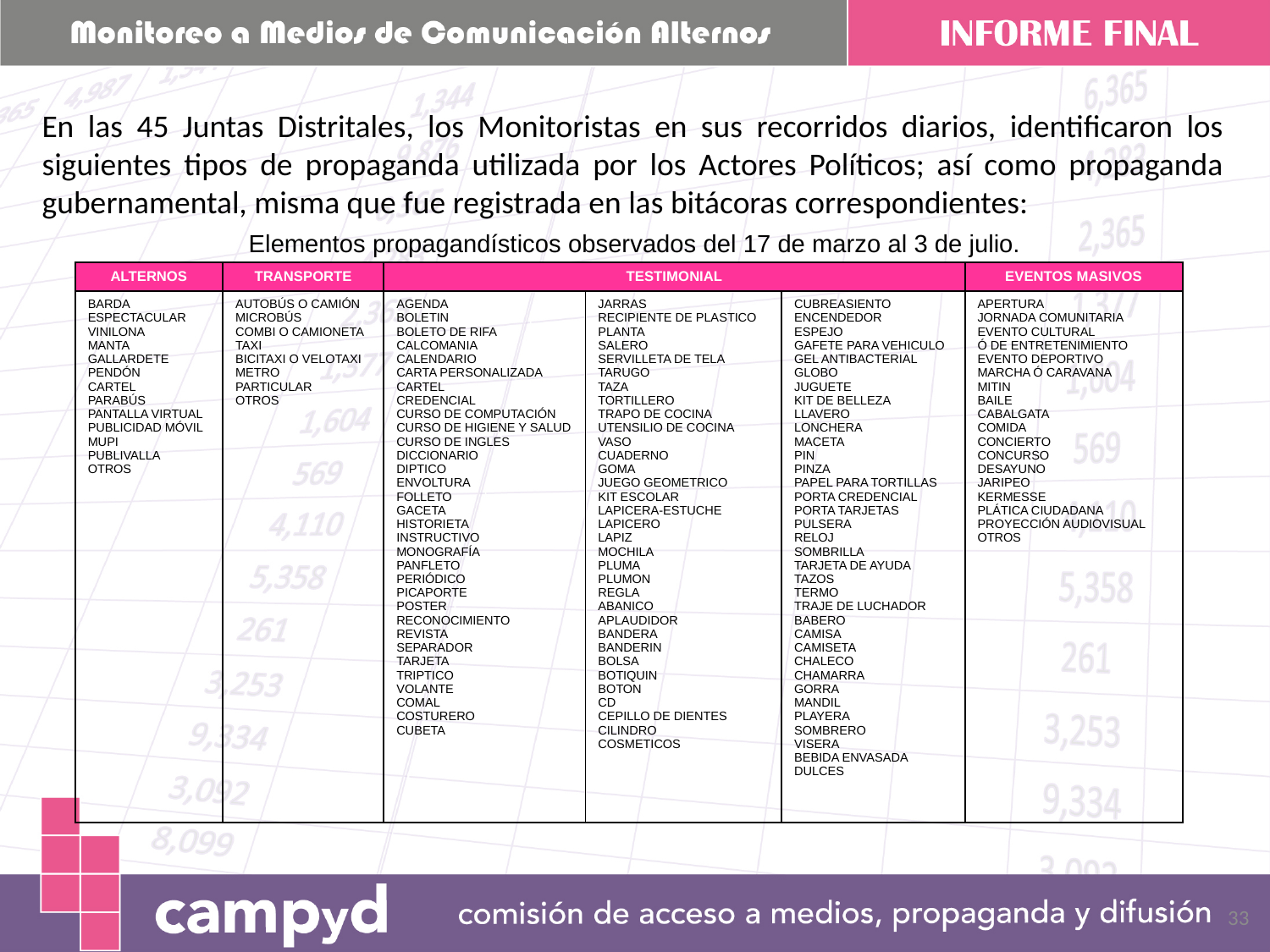

# En las 45 Juntas Distritales, los Monitoristas en sus recorridos diarios, identificaron los siguientes tipos de propaganda utilizada por los Actores Políticos; así como propaganda gubernamental, misma que fue registrada en las bitácoras correspondientes:
Elementos propagandísticos observados del 17 de marzo al 3 de julio.
| ALTERNOS | TRANSPORTE | TESTIMONIAL |  |  | EVENTOS MASIVOS |
| --- | --- | --- | --- | --- | --- |
| BARDA ESPECTACULAR VINILONA MANTA GALLARDETE PENDÓN CARTEL PARABÚS PANTALLA VIRTUAL PUBLICIDAD MÓVIL MUPI PUBLIVALLA OTROS | AUTOBÚS O CAMIÓN MICROBÚS COMBI O CAMIONETA TAXI BICITAXI O VELOTAXI METRO PARTICULAR OTROS | AGENDA BOLETIN BOLETO DE RIFA CALCOMANIA CALENDARIO CARTA PERSONALIZADA CARTEL CREDENCIAL CURSO DE COMPUTACIÓN CURSO DE HIGIENE Y SALUD CURSO DE INGLES DICCIONARIO DIPTICO ENVOLTURA FOLLETO GACETA HISTORIETA INSTRUCTIVO MONOGRAFÍA PANFLETO PERIÓDICO PICAPORTE POSTER RECONOCIMIENTO REVISTA SEPARADOR TARJETA TRIPTICO VOLANTE COMAL COSTURERO CUBETA | JARRAS RECIPIENTE DE PLASTICO PLANTA SALERO SERVILLETA DE TELA TARUGO TAZA TORTILLERO TRAPO DE COCINA UTENSILIO DE COCINA VASO CUADERNO GOMA JUEGO GEOMETRICO KIT ESCOLAR LAPICERA-ESTUCHE LAPICERO LAPIZ MOCHILA PLUMA PLUMON REGLA ABANICO APLAUDIDOR BANDERA BANDERIN BOLSA BOTIQUIN BOTON CD CEPILLO DE DIENTES CILINDRO COSMETICOS | CUBREASIENTO ENCENDEDOR ESPEJO GAFETE PARA VEHICULO GEL ANTIBACTERIAL GLOBO JUGUETE KIT DE BELLEZA LLAVERO LONCHERA MACETA PIN PINZA PAPEL PARA TORTILLAS PORTA CREDENCIAL PORTA TARJETAS PULSERA RELOJ SOMBRILLA TARJETA DE AYUDA TAZOS TERMO TRAJE DE LUCHADOR BABERO CAMISA CAMISETA CHALECO CHAMARRA GORRA MANDIL PLAYERA SOMBRERO VISERA BEBIDA ENVASADA DULCES | APERTURA JORNADA COMUNITARIA EVENTO CULTURAL Ó DE ENTRETENIMIENTO EVENTO DEPORTIVO MARCHA Ó CARAVANA MITIN BAILE CABALGATA COMIDA CONCIERTO CONCURSO DESAYUNO JARIPEO KERMESSE PLÁTICA CIUDADANA PROYECCIÓN AUDIOVISUAL OTROS |
33